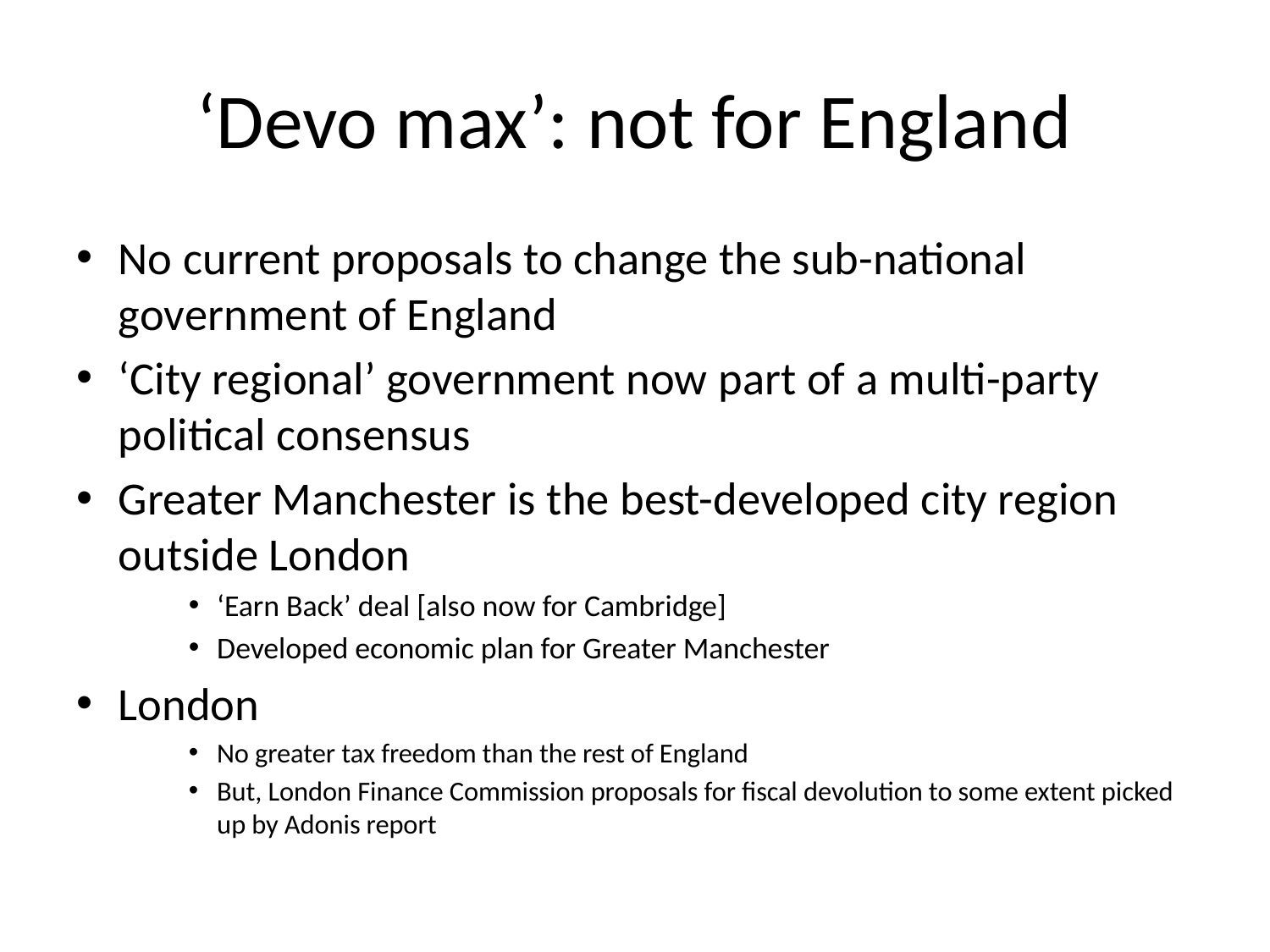

# ‘Devo max’: not for England
No current proposals to change the sub-national government of England
‘City regional’ government now part of a multi-party political consensus
Greater Manchester is the best-developed city region outside London
‘Earn Back’ deal [also now for Cambridge]
Developed economic plan for Greater Manchester
London
No greater tax freedom than the rest of England
But, London Finance Commission proposals for fiscal devolution to some extent picked up by Adonis report